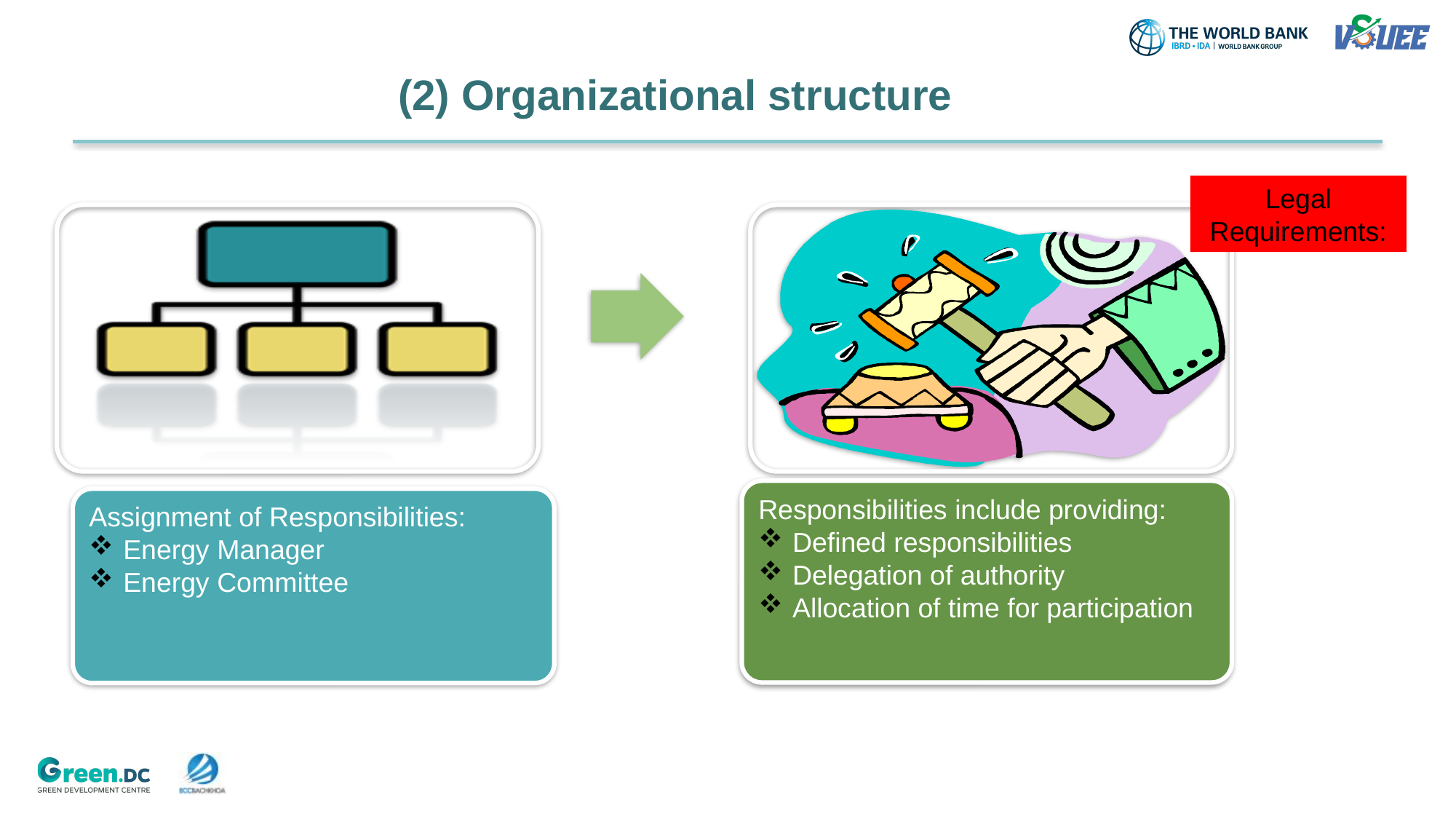

# (2) Organizational structure
Legal Requirements:

Responsibilities include providing:
Defined responsibilities
Delegation of authority
Allocation of time for participation

Assignment of Responsibilities:
Energy Manager
Energy Committee